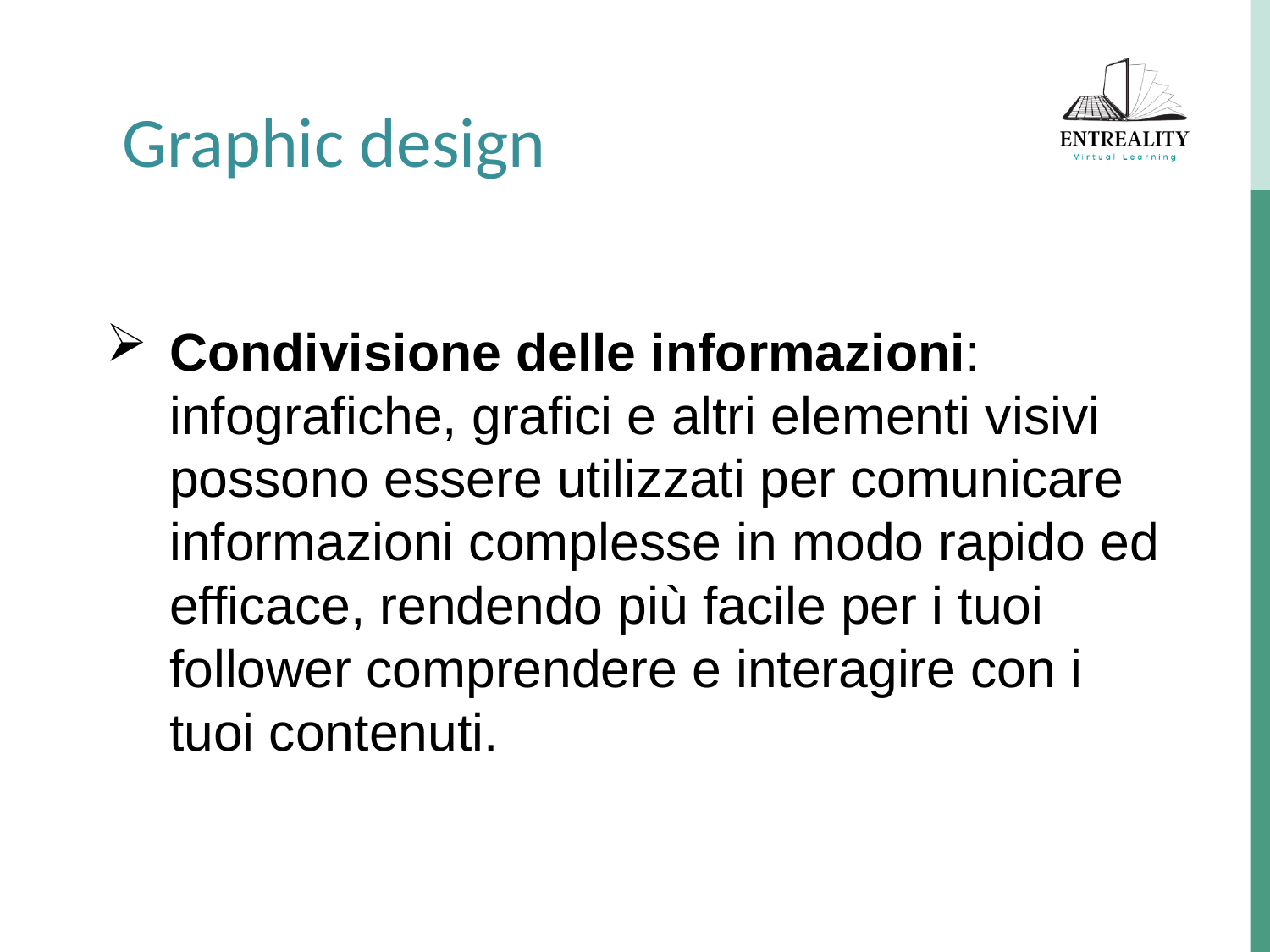

Graphic design
Condivisione delle informazioni: infografiche, grafici e altri elementi visivi possono essere utilizzati per comunicare informazioni complesse in modo rapido ed efficace, rendendo più facile per i tuoi follower comprendere e interagire con i tuoi contenuti.